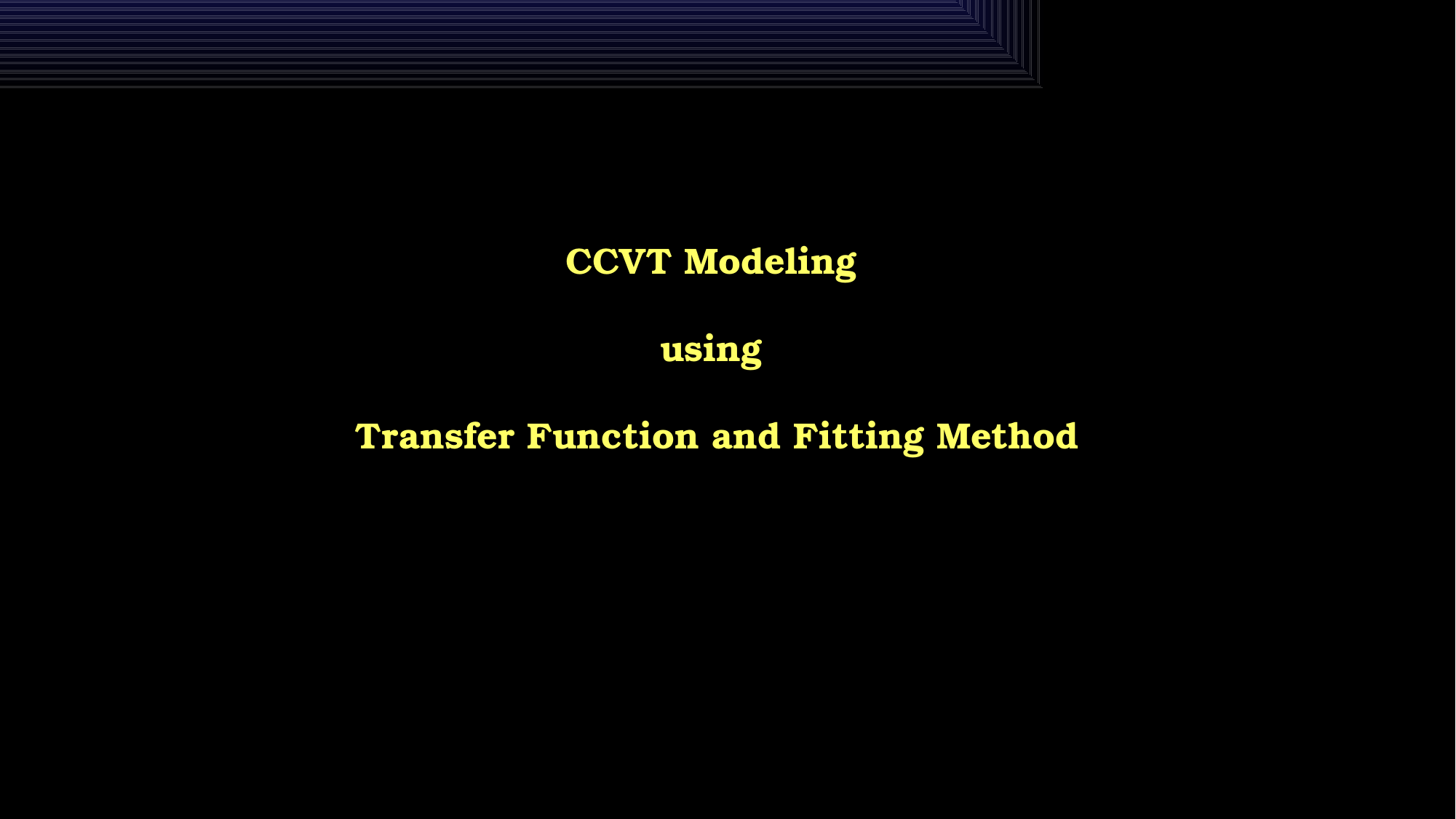

CCVT Modeling

using

Transfer Function and Fitting Method